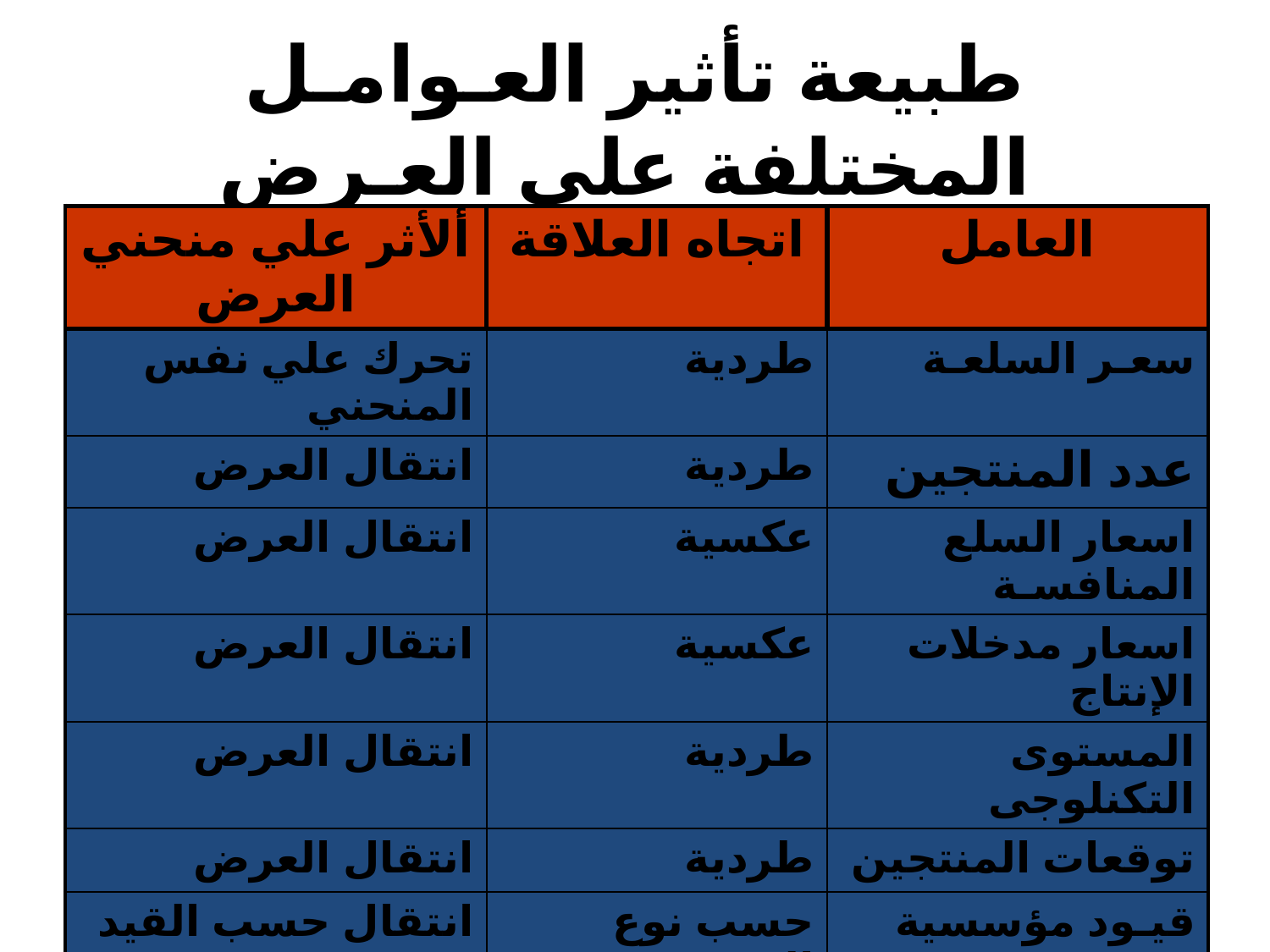

# طبيعة تأثير العـوامـل المختلفة على العـرض
| ألأثر علي منحني العرض | اتجاه العلاقة | العامل |
| --- | --- | --- |
| تحرك علي نفس المنحني | طردية | سعـر السلعـة |
| انتقال العرض | طردية | عدد المنتجين |
| انتقال العرض | عكسية | اسعار السلع المنافسـة |
| انتقال العرض | عكسية | اسعار مدخلات الإنتاج |
| انتقال العرض | طردية | المستوى التكنلوجى |
| انتقال العرض | طردية | توقعات المنتجين |
| انتقال حسب القيد | حسب نوع القيد | قيـود مؤسسية |
| انتقال العرض | حسب نوع العامل | العوامل الطبيعية |
| انتقال العرض | طردية | أسعار المحاصيل المرتبطة |